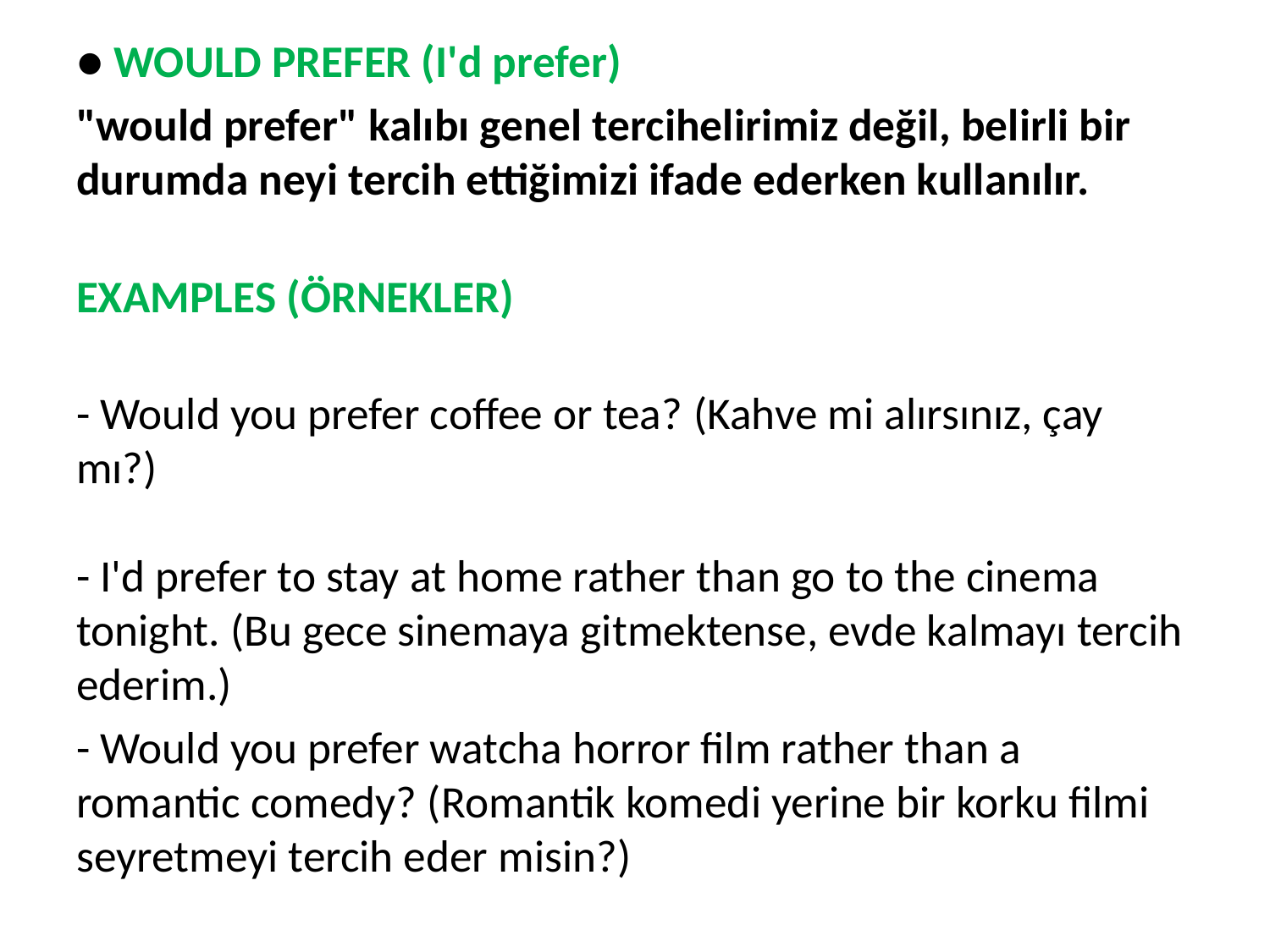

● WOULD PREFER (I'd prefer)
"would prefer" kalıbı genel tercihelirimiz değil, belirli bir durumda neyi tercih ettiğimizi ifade ederken kullanılır.
EXAMPLES (ÖRNEKLER)
- Would you prefer coffee or tea? (Kahve mi alırsınız, çay mı?)
- I'd prefer to stay at home rather than go to the cinema tonight. (Bu gece sinemaya gitmektense, evde kalmayı tercih ederim.)
- Would you prefer watcha horror film rather than a romantic comedy? (Romantik komedi yerine bir korku filmi seyretmeyi tercih eder misin?)